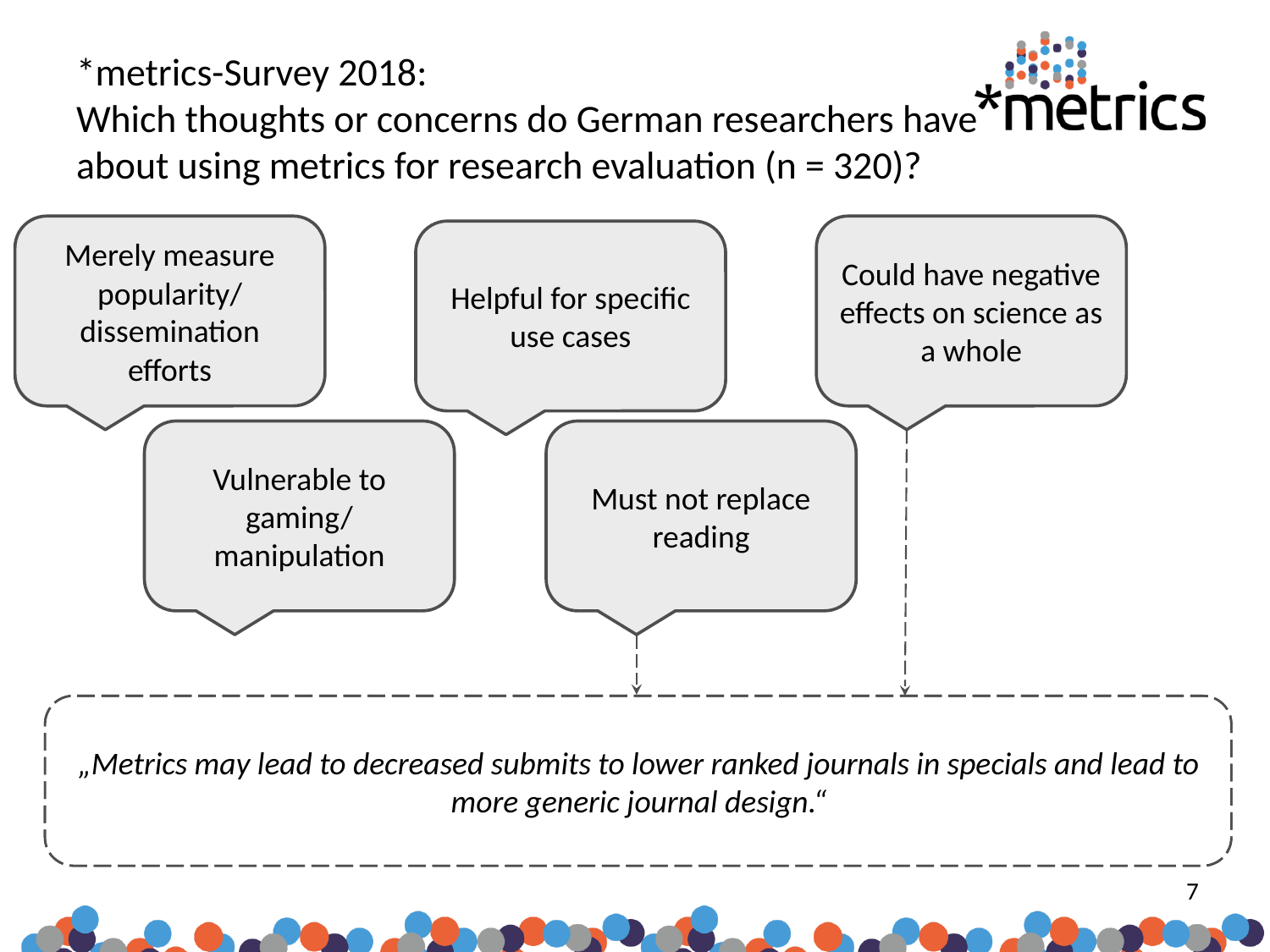

*metrics-Survey 2018:
Which thoughts or concerns do German researchers have about using metrics for research evaluation (n = 320)?
Merely measure popularity/ dissemination efforts
Could have negative effects on science as a whole
Helpful for specific use cases
Vulnerable to gaming/ manipulation
Must not replace reading

„They are fine, but obviously do not replace the need to make an own informed judgement about the individual quality of a scholarly work.“
„I think the metrics hype is not the best way to promote the real sciences. The principle of „Publish or perish“ fosters fake sciences, bad results, and careless work.“
„Metrics may lead to decreased submits to lower ranked journals in specials and lead to more generic journal design.“
7